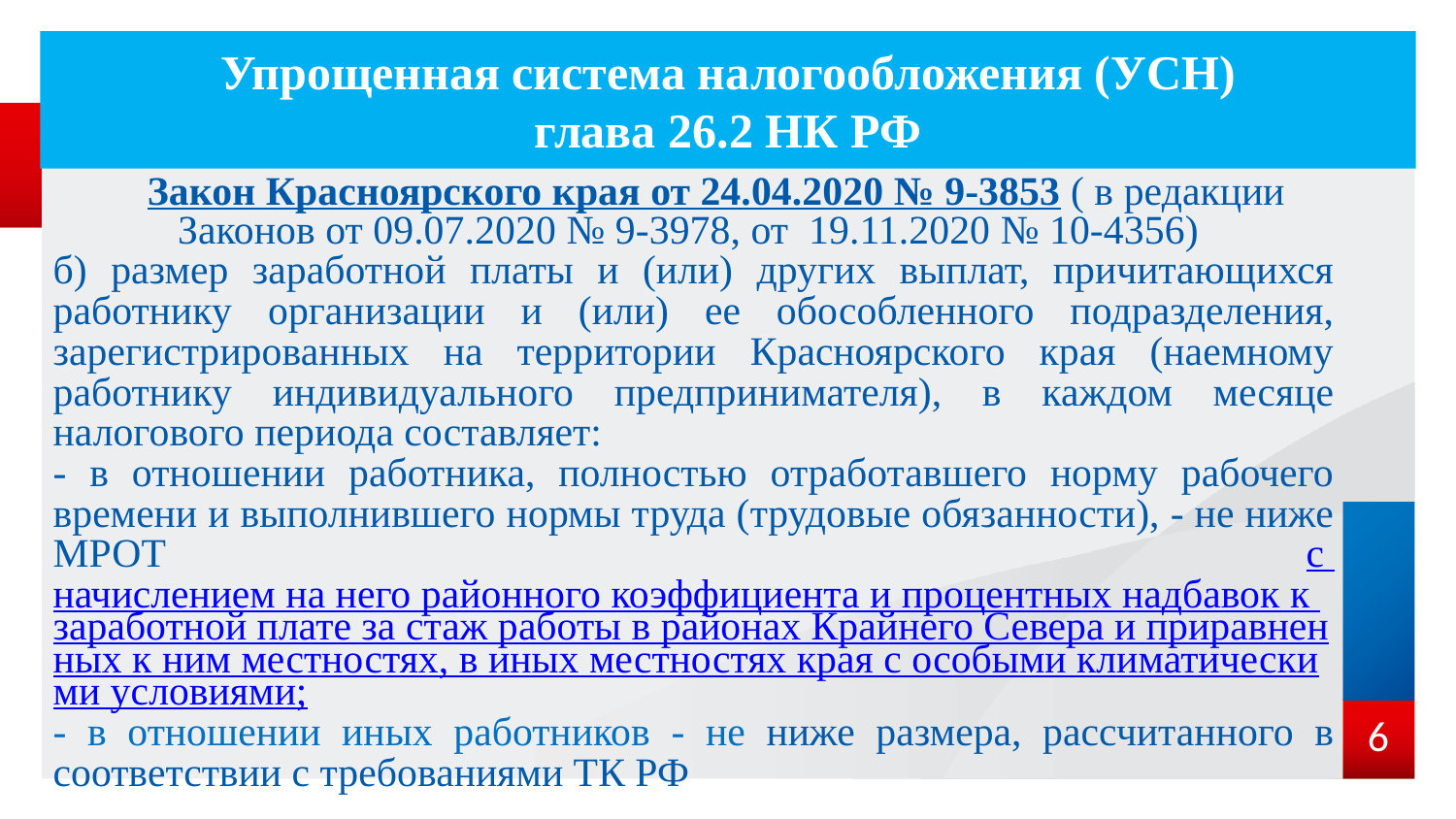

# Упрощенная система налогообложения (УСН) глава 26.2 НК РФ
Закон Красноярского края от 24.04.2020 № 9-3853 ( в редакции Законов от 09.07.2020 № 9-3978, от  19.11.2020 № 10-4356)
б) размер заработной платы и (или) других выплат, причитающихся работнику организации и (или) ее обособленного подразделения, зарегистрированных на территории Красноярского края (наемному работнику индивидуального предпринимателя), в каждом месяце налогового периода составляет:
- в отношении работника, полностью отработавшего норму рабочего времени и выполнившего нормы труда (трудовые обязанности), - не ниже МРОТ с начислением на него районного коэффициента и процентных надбавок к заработной плате за стаж работы в районах Крайнего Севера и приравненных к ним местностях, в иных местностях края с особыми климатическими условиями;
- в отношении иных работников - не ниже размера, рассчитанного в соответствии с требованиями ТК РФ

6